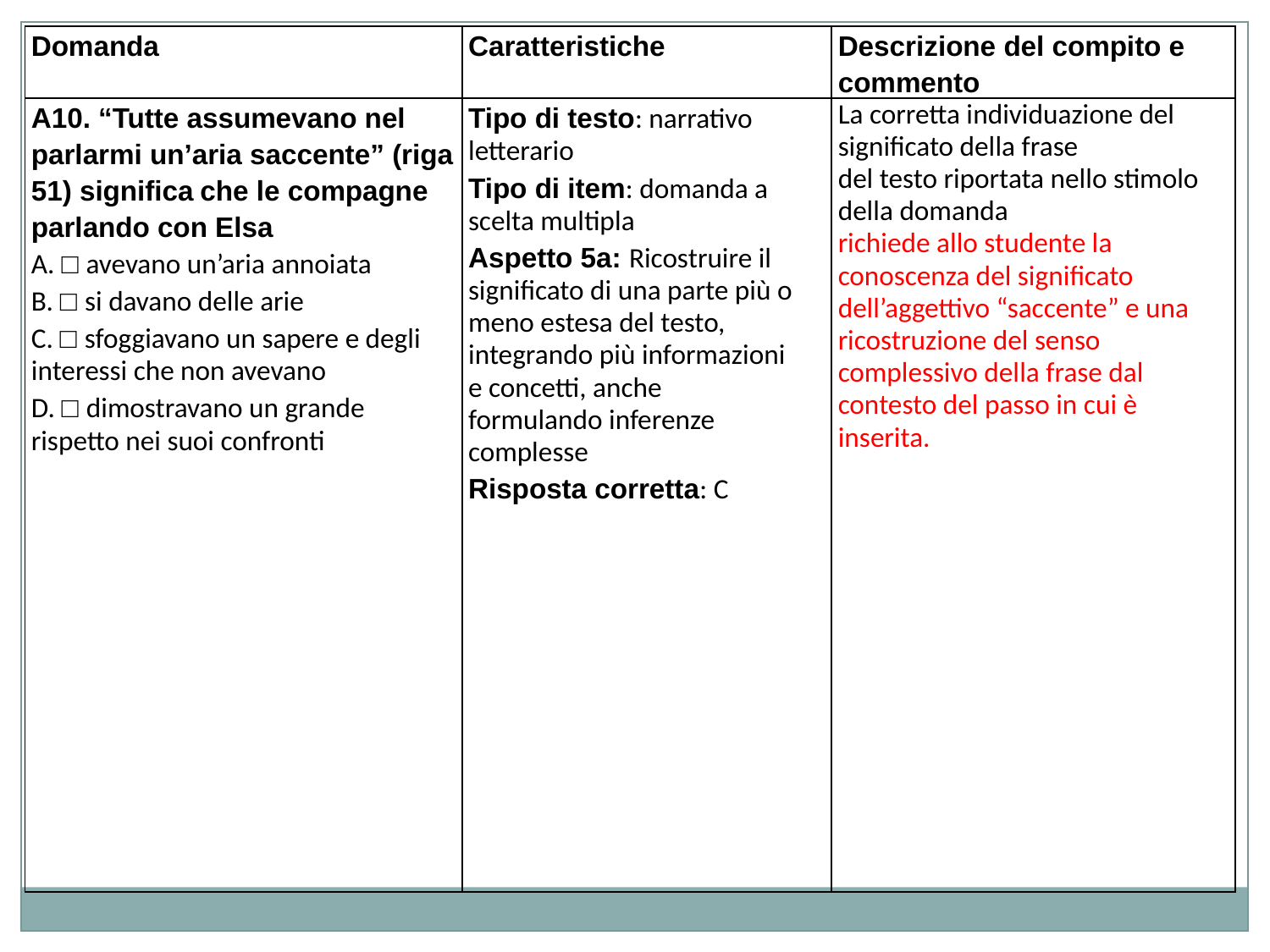

| Domanda | Caratteristiche | Descrizione del compito e commento |
| --- | --- | --- |
| A10. “Tutte assumevano nel parlarmi un’aria saccente” (riga 51) significa che le compagne parlando con Elsa A. □ avevano un’aria annoiata B. □ si davano delle arie C. □ sfoggiavano un sapere e degli interessi che non avevano D. □ dimostravano un grande rispetto nei suoi confronti | Tipo di testo: narrativo letterario Tipo di item: domanda a scelta multipla Aspetto 5a: Ricostruire il significato di una parte più o meno estesa del testo, integrando più informazioni e concetti, anche formulando inferenze complesse Risposta corretta: C | La corretta individuazione del significato della frase del testo riportata nello stimolo della domanda richiede allo studente la conoscenza del significato dell’aggettivo “saccente” e una ricostruzione del senso complessivo della frase dal contesto del passo in cui è inserita. |